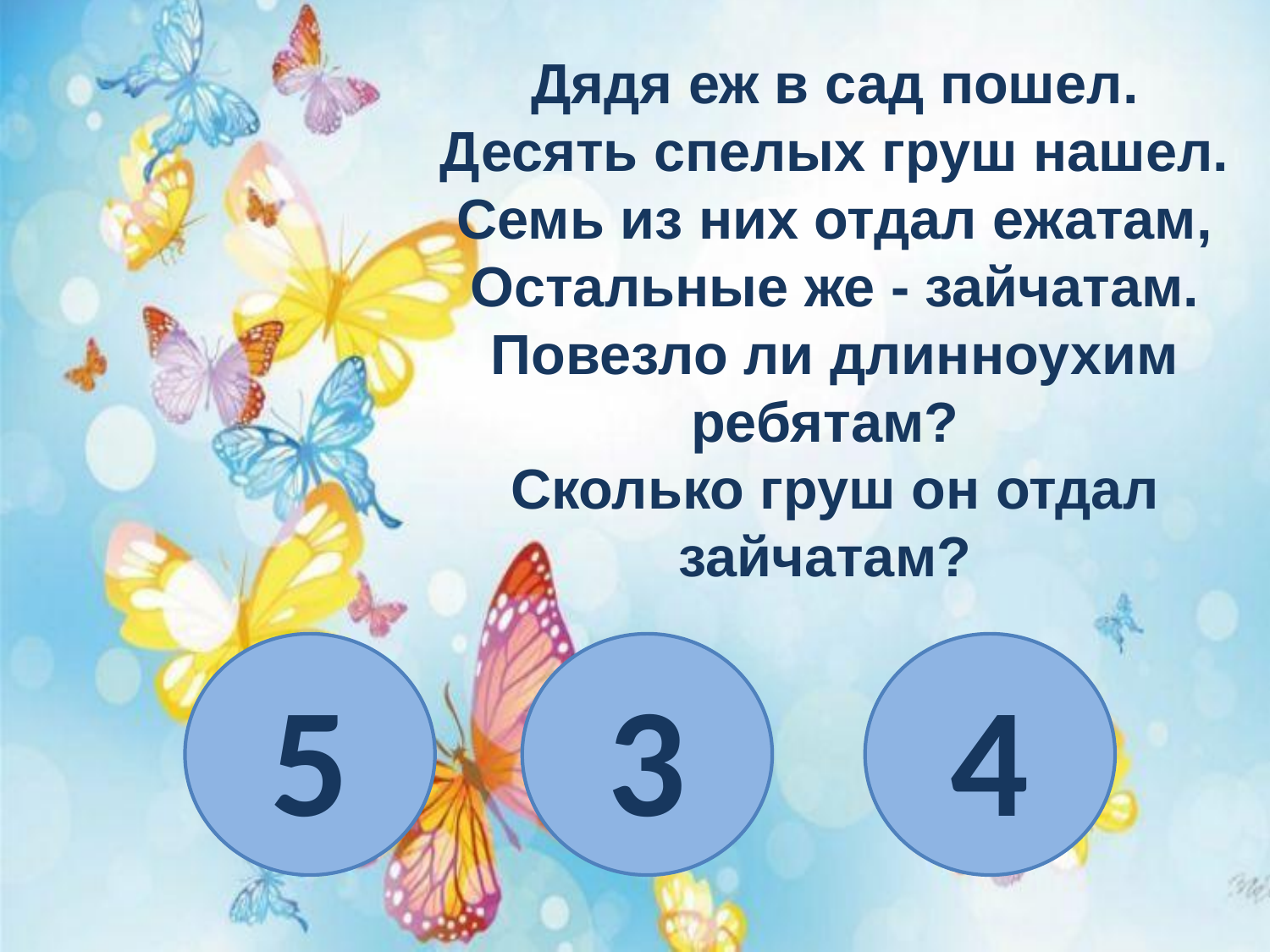

Дядя еж в сад пошел.
Десять спелых груш нашел.
Семь из них отдал ежатам,
Остальные же - зайчатам.
Повезло ли длинноухим ребятам?
Сколько груш он отдал зайчатам?
5
3
4